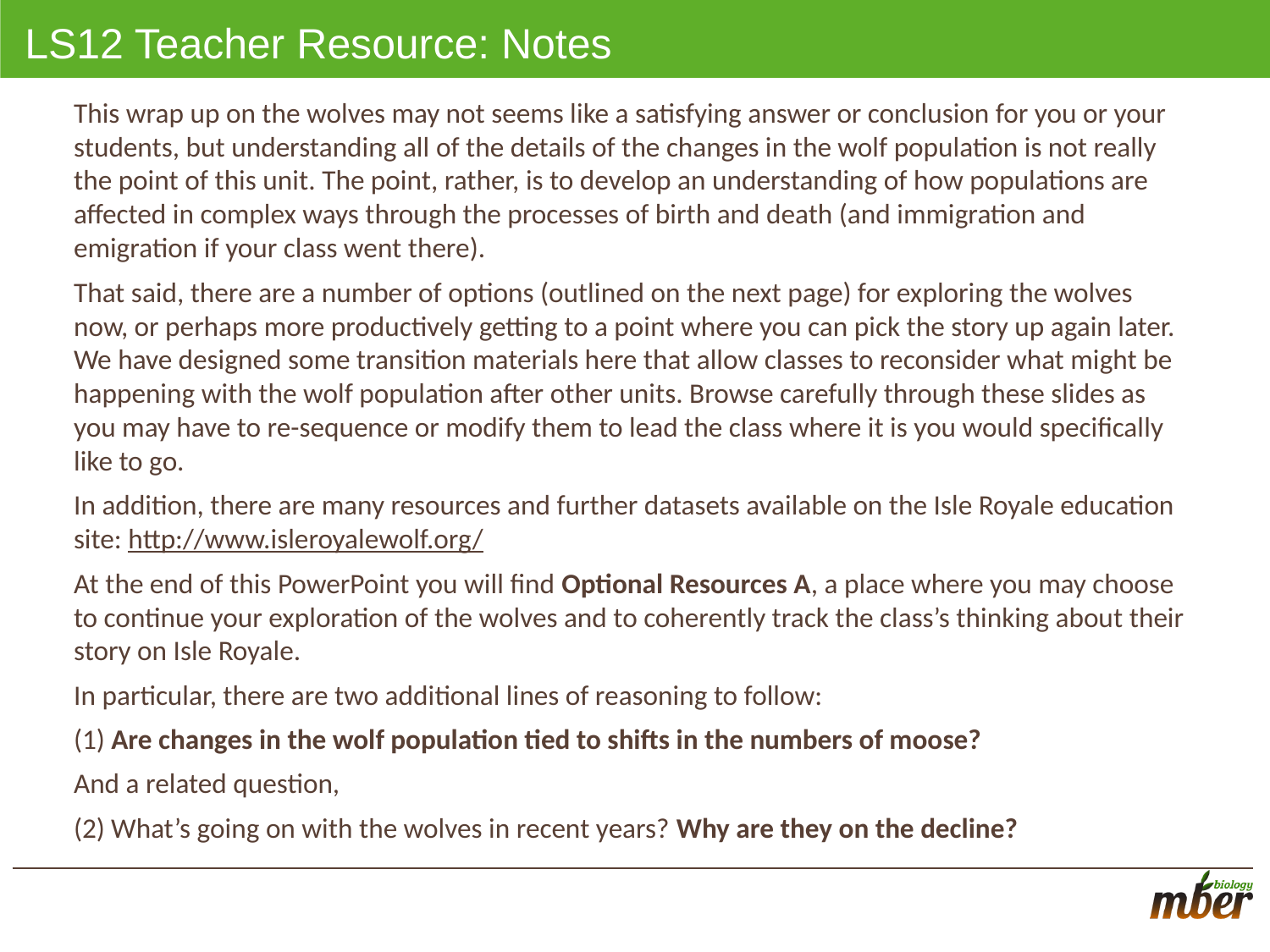

# LS12 Teacher Resource: Notes
This wrap up on the wolves may not seems like a satisfying answer or conclusion for you or your students, but understanding all of the details of the changes in the wolf population is not really the point of this unit. The point, rather, is to develop an understanding of how populations are affected in complex ways through the processes of birth and death (and immigration and emigration if your class went there).
That said, there are a number of options (outlined on the next page) for exploring the wolves now, or perhaps more productively getting to a point where you can pick the story up again later. We have designed some transition materials here that allow classes to reconsider what might be happening with the wolf population after other units. Browse carefully through these slides as you may have to re-sequence or modify them to lead the class where it is you would specifically like to go.
In addition, there are many resources and further datasets available on the Isle Royale education site: http://www.isleroyalewolf.org/
At the end of this PowerPoint you will find Optional Resources A, a place where you may choose to continue your exploration of the wolves and to coherently track the class’s thinking about their story on Isle Royale.
In particular, there are two additional lines of reasoning to follow:
(1) Are changes in the wolf population tied to shifts in the numbers of moose?
And a related question,
(2) What’s going on with the wolves in recent years? Why are they on the decline?